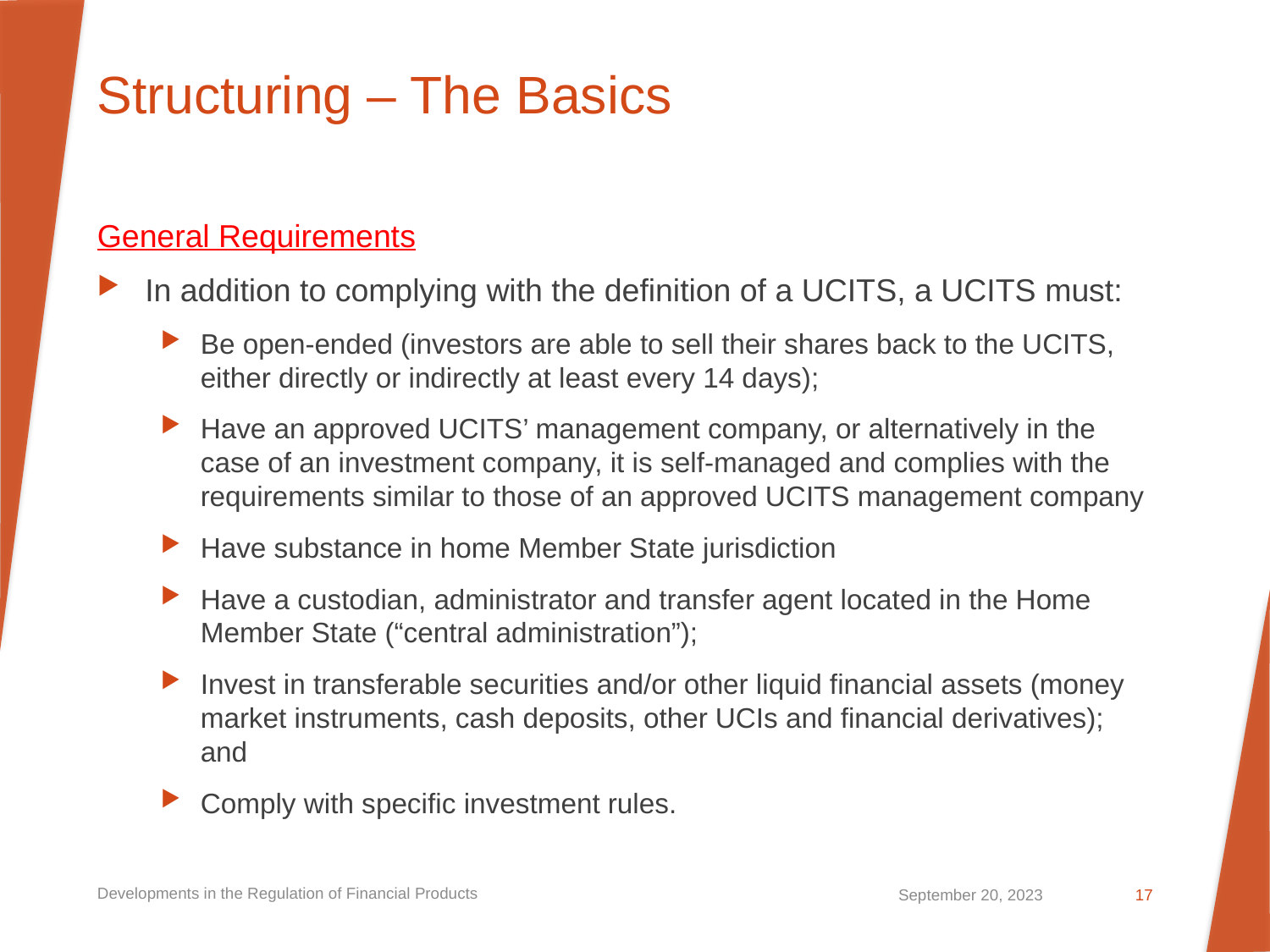

# Structuring – The Basics
General Requirements
In addition to complying with the definition of a UCITS, a UCITS must:
Be open-ended (investors are able to sell their shares back to the UCITS, either directly or indirectly at least every 14 days);
Have an approved UCITS’ management company, or alternatively in the case of an investment company, it is self-managed and complies with the requirements similar to those of an approved UCITS management company
Have substance in home Member State jurisdiction
Have a custodian, administrator and transfer agent located in the Home Member State (“central administration”);
Invest in transferable securities and/or other liquid financial assets (money market instruments, cash deposits, other UCIs and financial derivatives); and
Comply with specific investment rules.
Developments in the Regulation of Financial Products
September 20, 2023
17